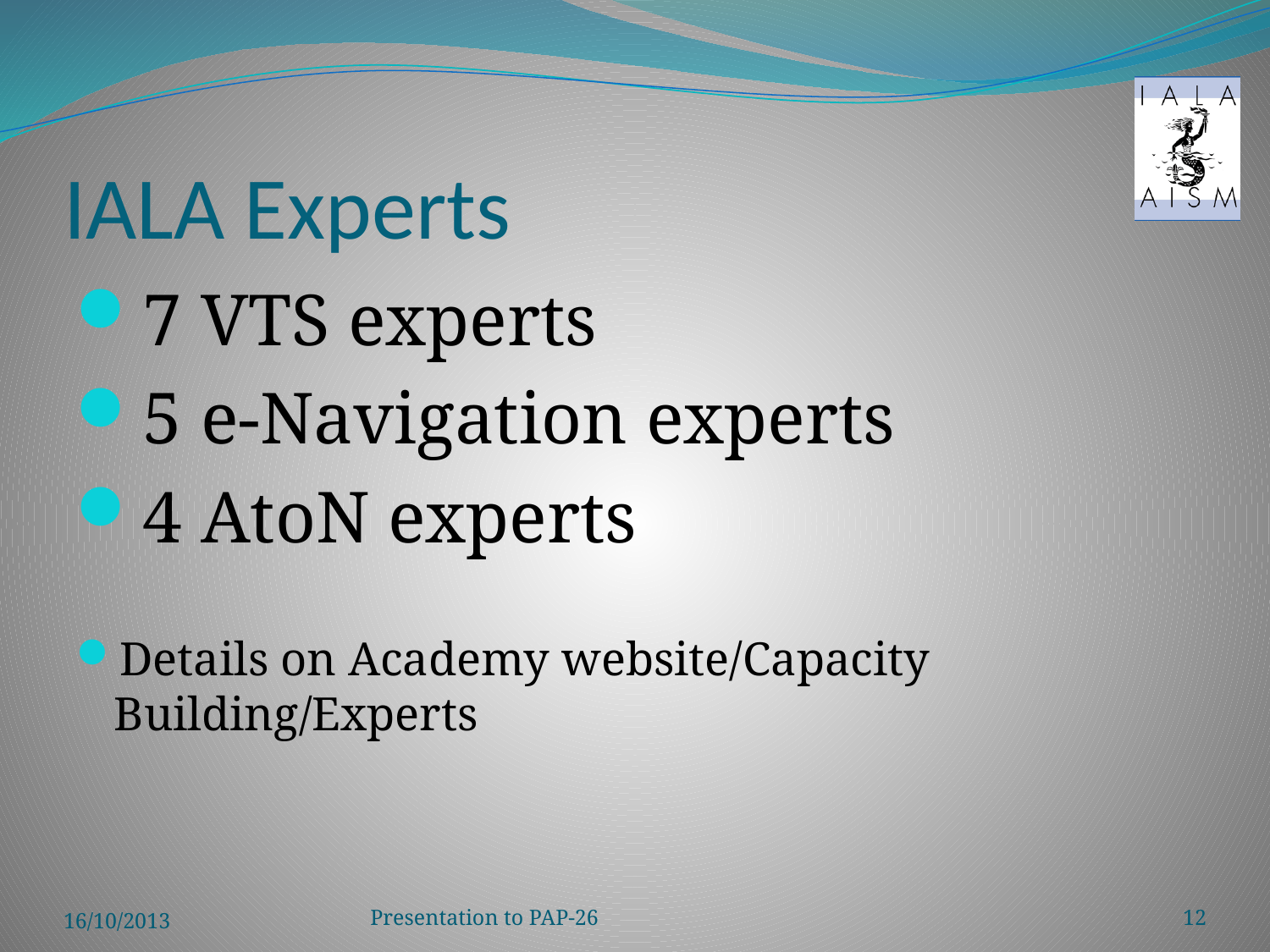

# IALA Experts
7 VTS experts
5 e-Navigation experts
4 AtoN experts

Details on Academy website/Capacity Building/Experts
16/10/2013
Presentation to PAP-26
12